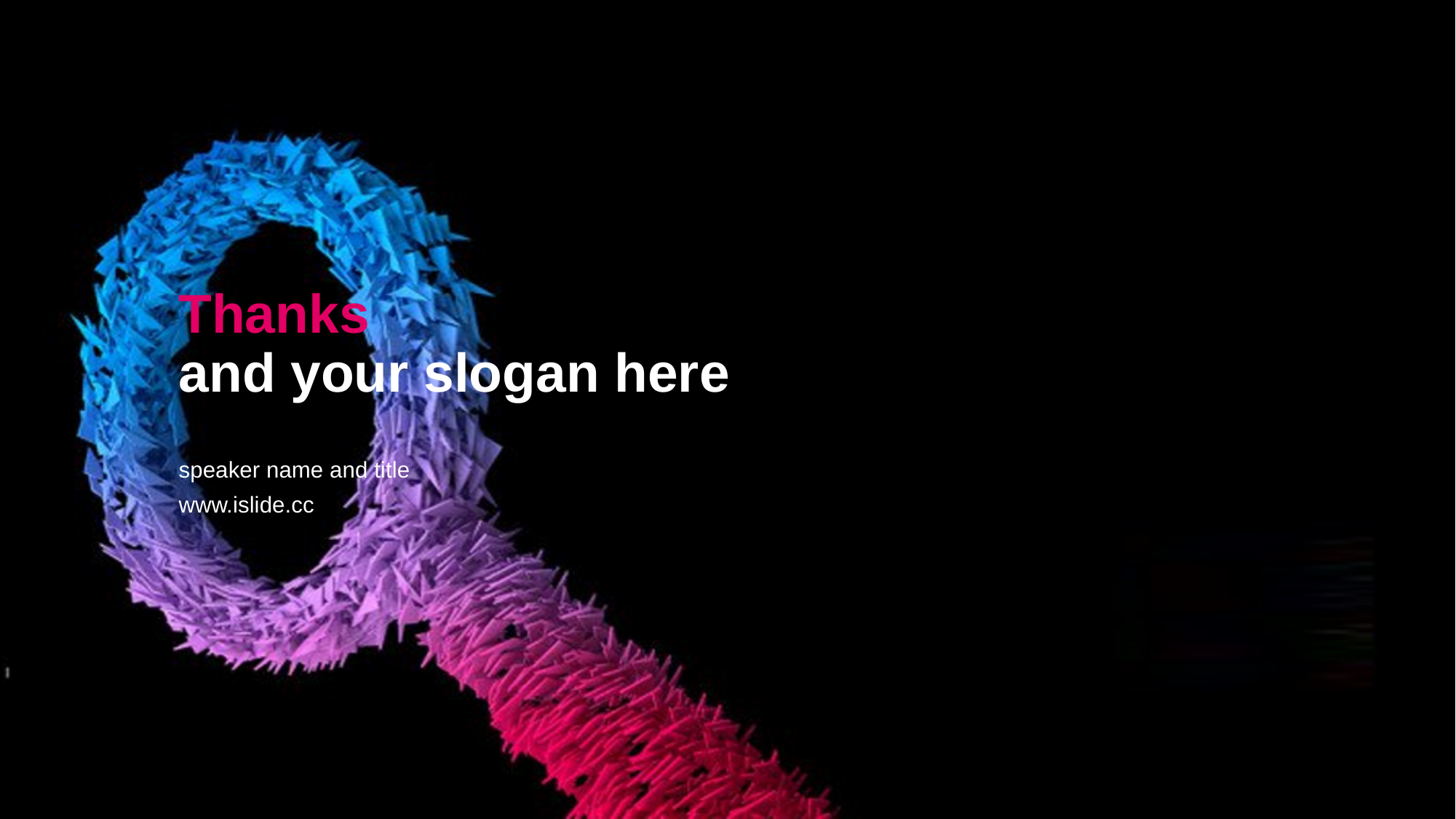

# Thanks and your slogan here
speaker name and title
www.islide.cc